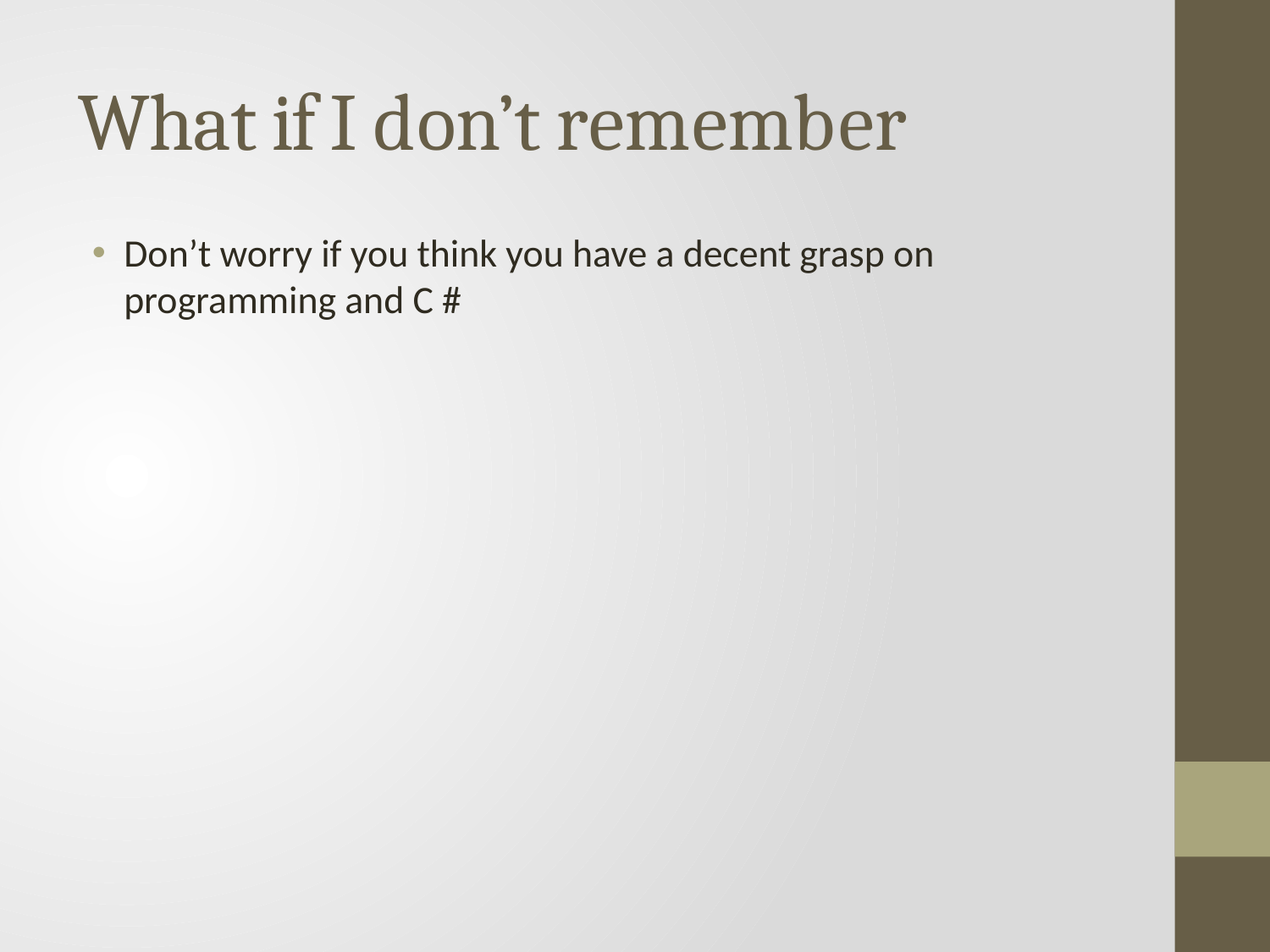

# What if I don’t remember
Don’t worry if you think you have a decent grasp on programming and C #